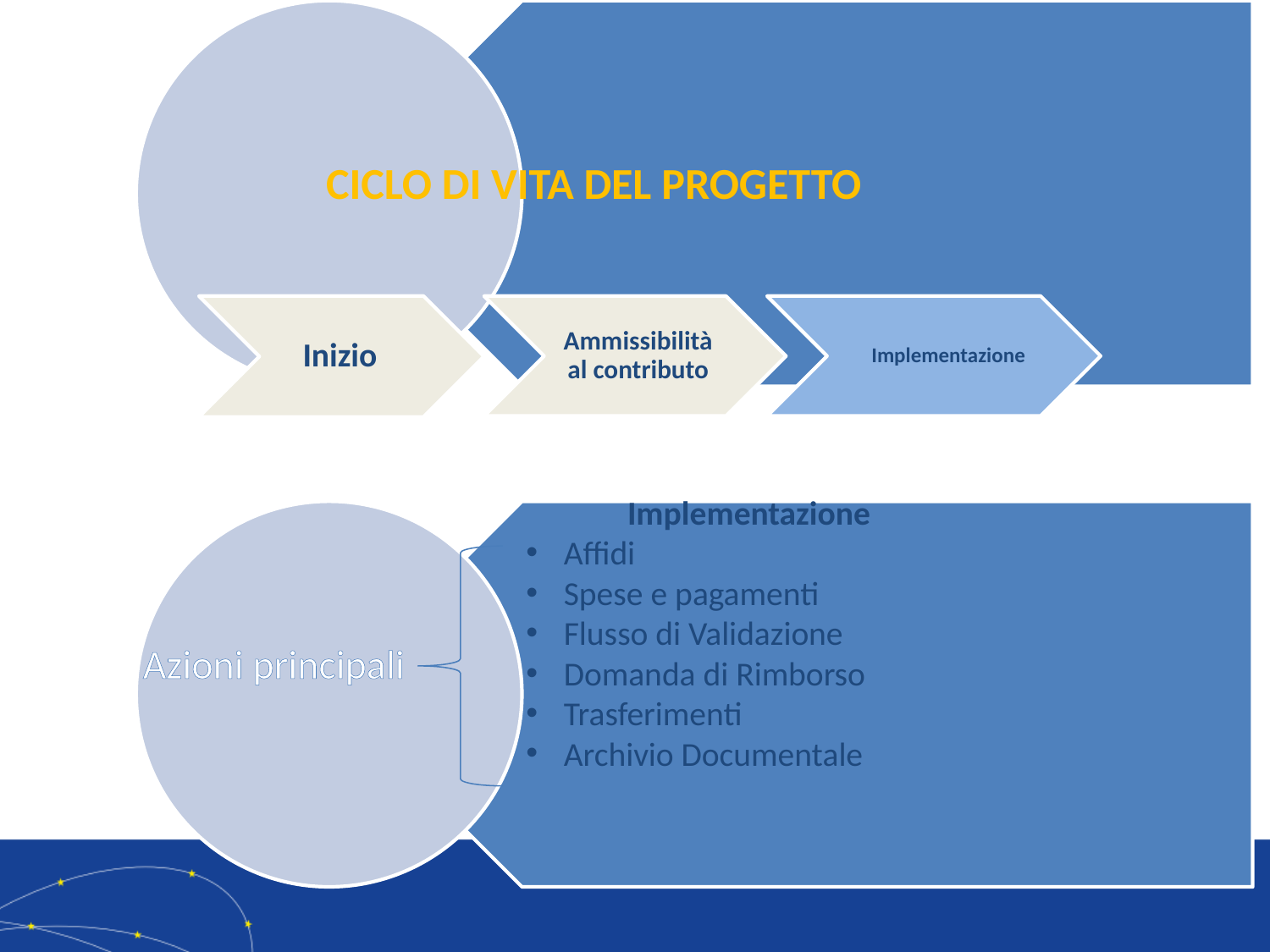

CICLO DI VITA DEL PROGETTO

Inizio

Ammissibilità al contributo

Implementazione
	Implementazione
 Affidi
 Spese e pagamenti
 Flusso di Validazione
 Domanda di Rimborso
 Trasferimenti
 Archivio Documentale

Azioni principali